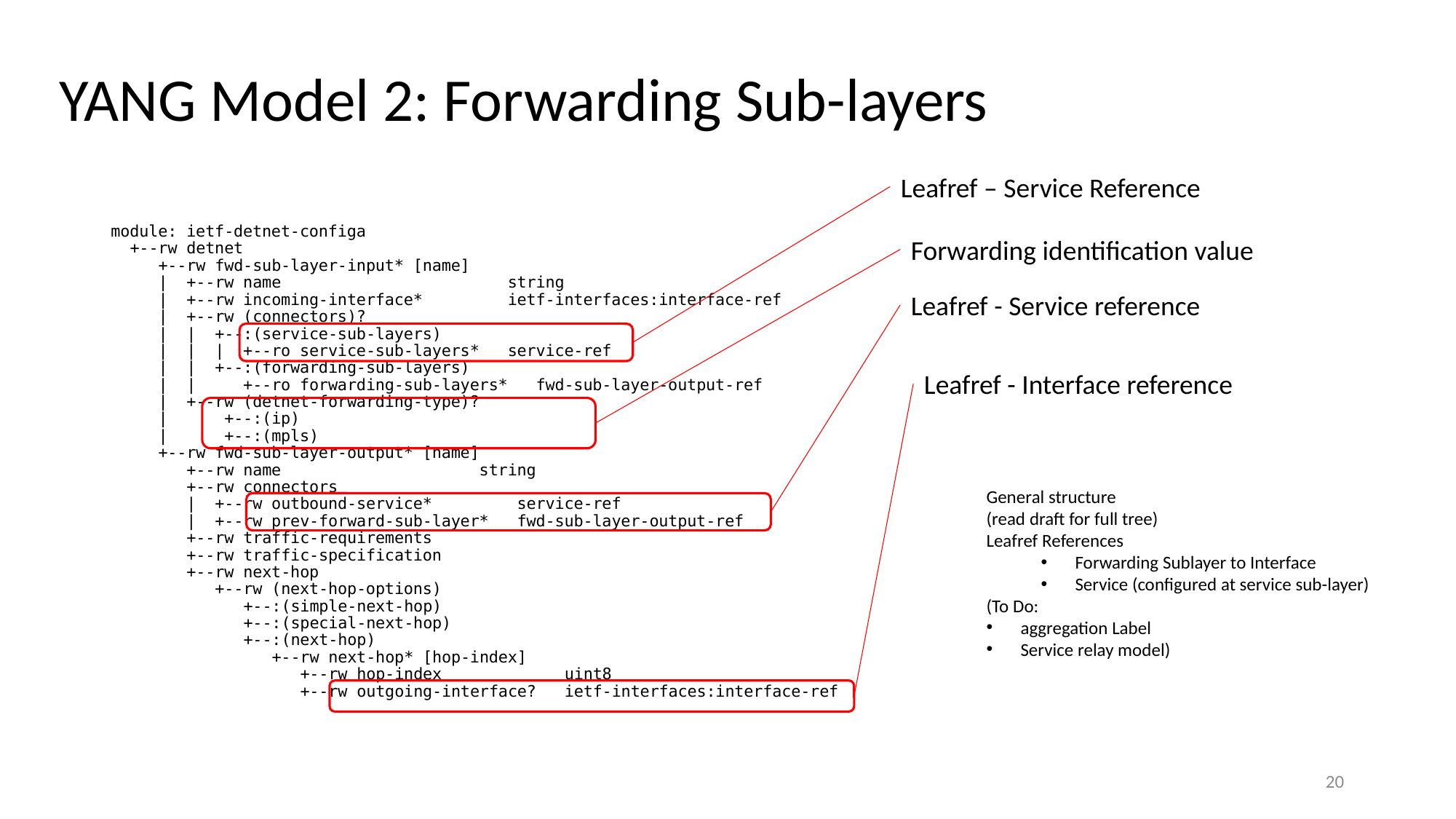

# YANG Model 2: Forwarding Sub-layers
Leafref – Service Reference
module: ietf-detnet-configa
  +--rw detnet
     +--rw fwd-sub-layer-input* [name]
     |  +--rw name                        string
     |  +--rw incoming-interface*         ietf-interfaces:interface-ref
     |  +--rw (connectors)?
     |  |  +--:(service-sub-layers)
     |  |  |  +--ro service-sub-layers*   service-ref
     |  |  +--:(forwarding-sub-layers)
     |  |     +--ro forwarding-sub-layers*   fwd-sub-layer-output-ref
     |  +--rw (detnet-forwarding-type)?
     |      +--:(ip)
     |      +--:(mpls)
     +--rw fwd-sub-layer-output* [name]
        +--rw name                     string
        +--rw connectors
        |  +--rw outbound-service*         service-ref
        |  +--rw prev-forward-sub-layer*   fwd-sub-layer-output-ref
        +--rw traffic-requirements
        +--rw traffic-specification
        +--rw next-hop
           +--rw (next-hop-options)
              +--:(simple-next-hop)
              +--:(special-next-hop)
              +--:(next-hop)
                 +--rw next-hop* [hop-index]
                    +--rw hop-index             uint8
                    +--rw outgoing-interface?   ietf-interfaces:interface-ref

Forwarding identification value
Leafref - Service reference

Leafref - Interface reference

General structure
(read draft for full tree)
Leafref References
Forwarding Sublayer to Interface
Service (configured at service sub-layer)
(To Do:
aggregation Label
Service relay model)

20